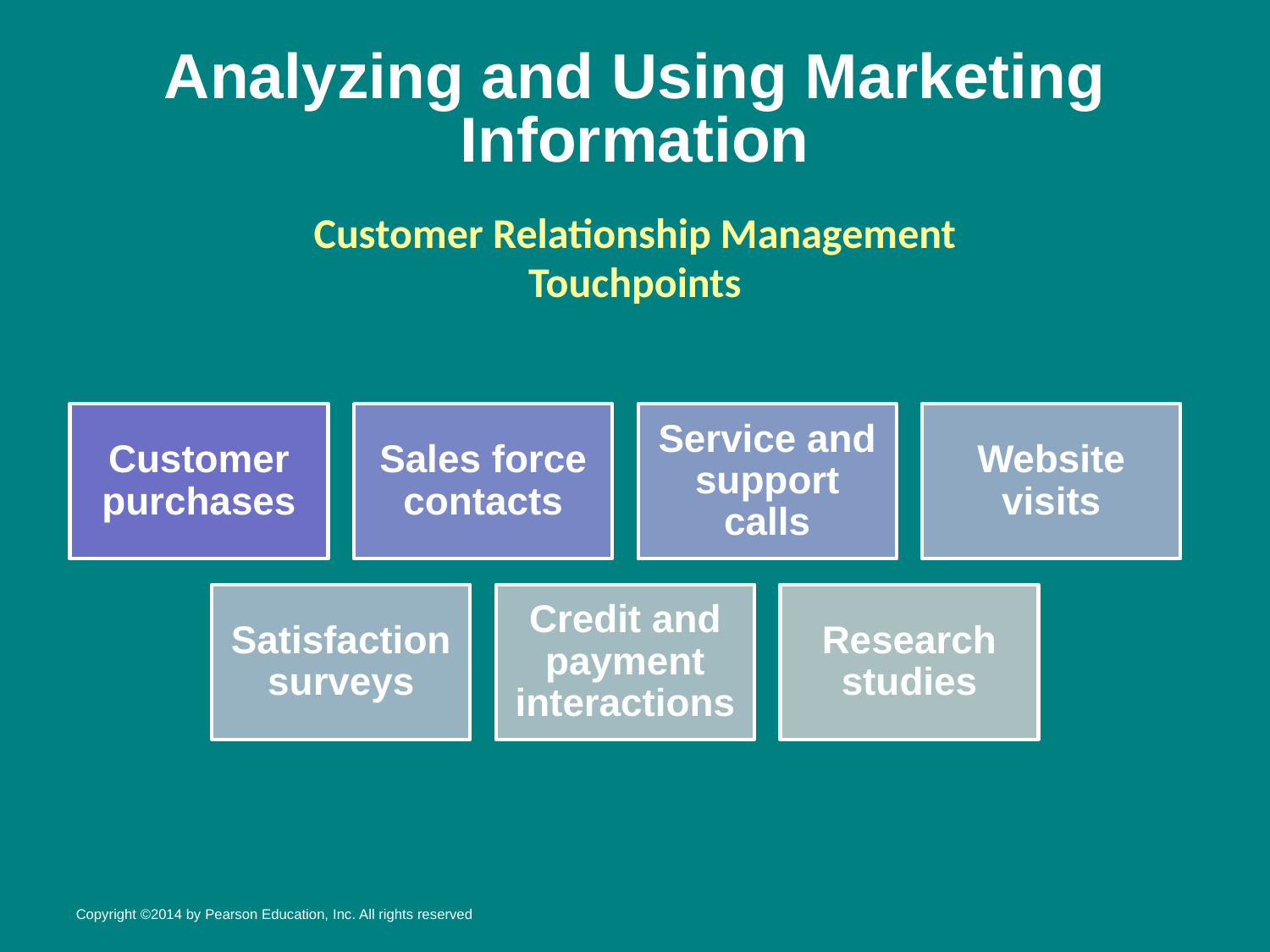

# Analyzing and Using Marketing Information
Customer Relationship Management
Touchpoints

Customer purchases
Sales force contacts
Service and support calls
Website visits
Satisfaction surveys
Credit and payment interactions
Research studies
Copyright ©2014 by Pearson Education, Inc. All rights reserved